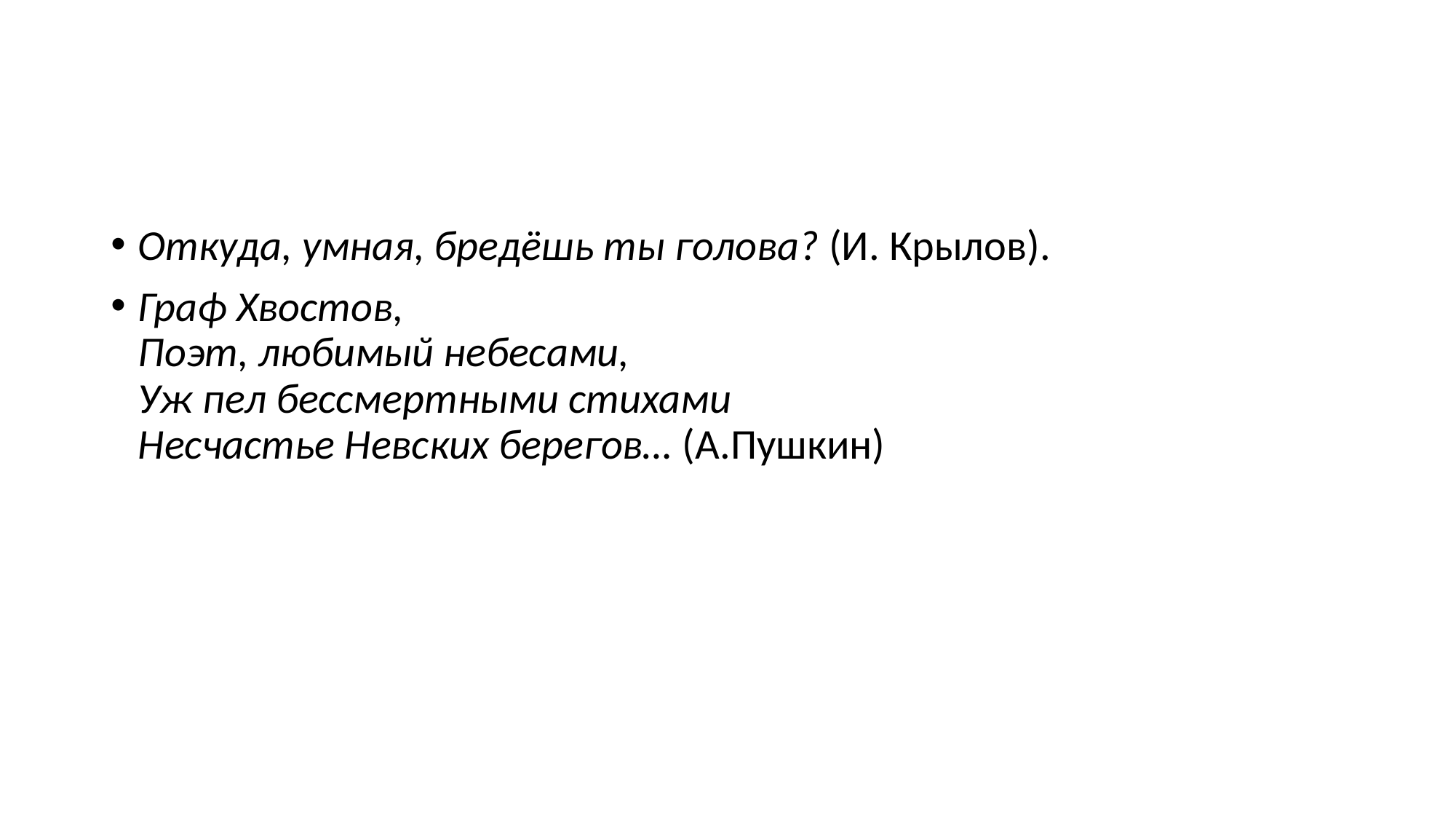

#
Откуда, умная, бредёшь ты голова? (И. Крылов).
Граф Хвостов,
Поэт, любимый небесами,
Уж пел бессмертными стихами
Несчастье Невских берегов… (А.Пушкин)